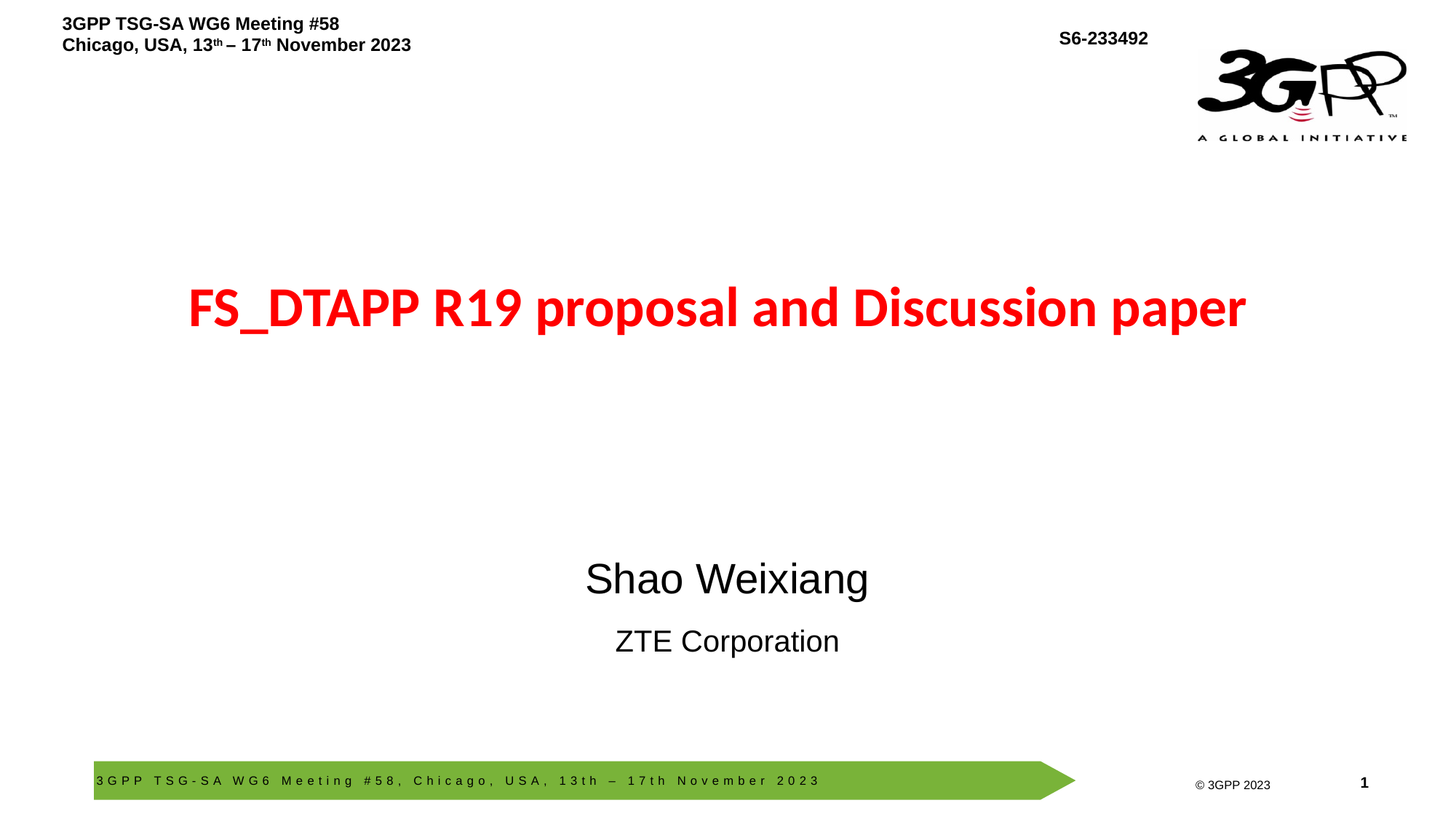

# FS_DTAPP R19 proposal and Discussion paper
Shao Weixiang

ZTE Corporation